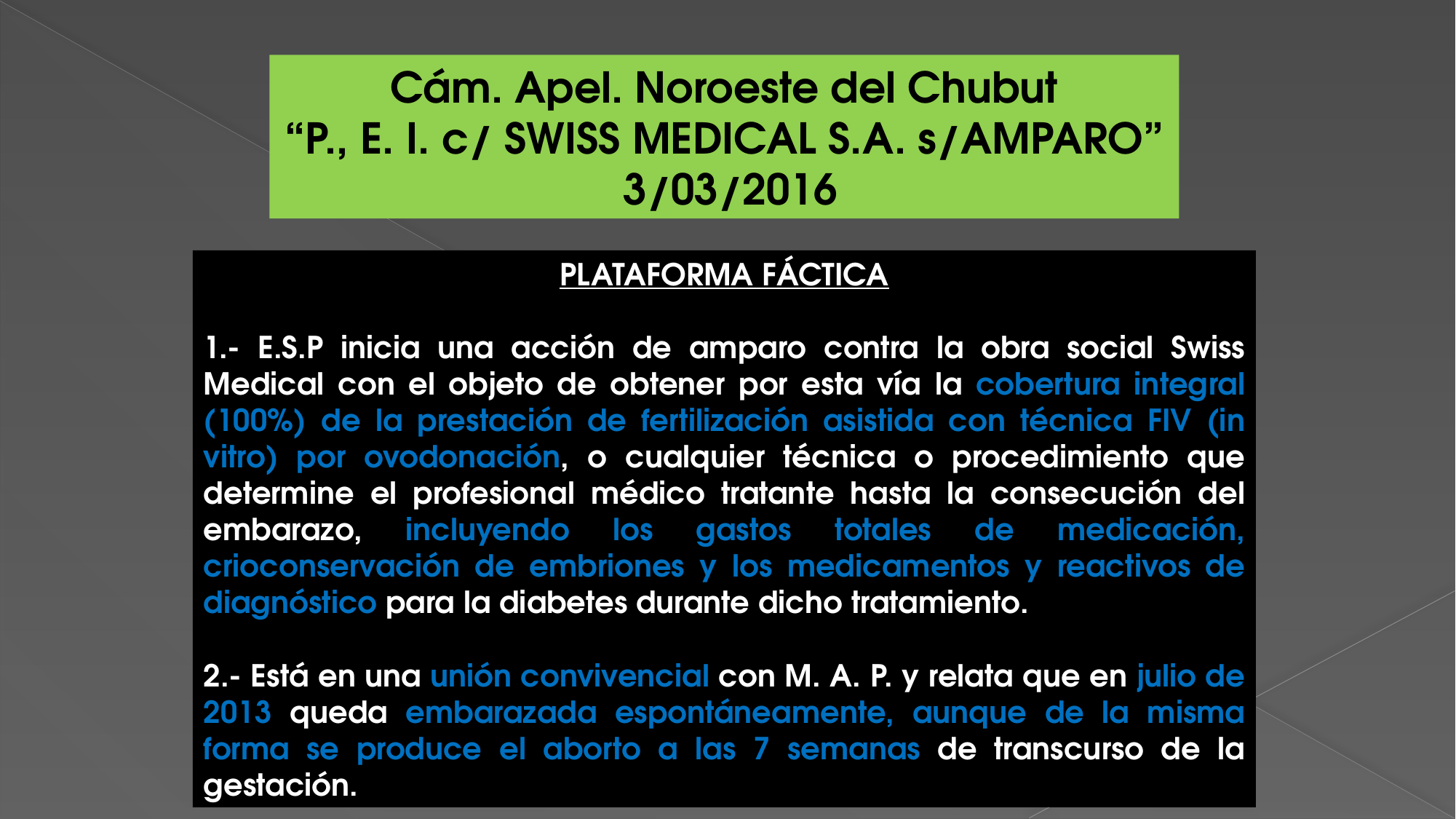

Cám. Apel. Noroeste del Chubut
“P., E. I. c/ SWISS MEDICAL S.A. s/AMPARO”
 3/03/2016
PLATAFORMA FÁCTICA

1.- E.S.P inicia una acción de amparo contra la obra social Swiss Medical con el objeto de obtener por esta vía la cobertura integral (100%) de la prestación de fertilización asistida con técnica FIV (in vitro) por ovodonación, o cualquier técnica o procedimiento que determine el profesional médico tratante hasta la consecución del embarazo, incluyendo los gastos totales de medicación, crioconservación de embriones y los medicamentos y reactivos de diagnóstico para la diabetes durante dicho tratamiento.

2.- Está en una unión convivencial con M. A. P. y relata que en julio de 2013 queda embarazada espontáneamente, aunque de la misma forma se produce el aborto a las 7 semanas de transcurso de la gestación.